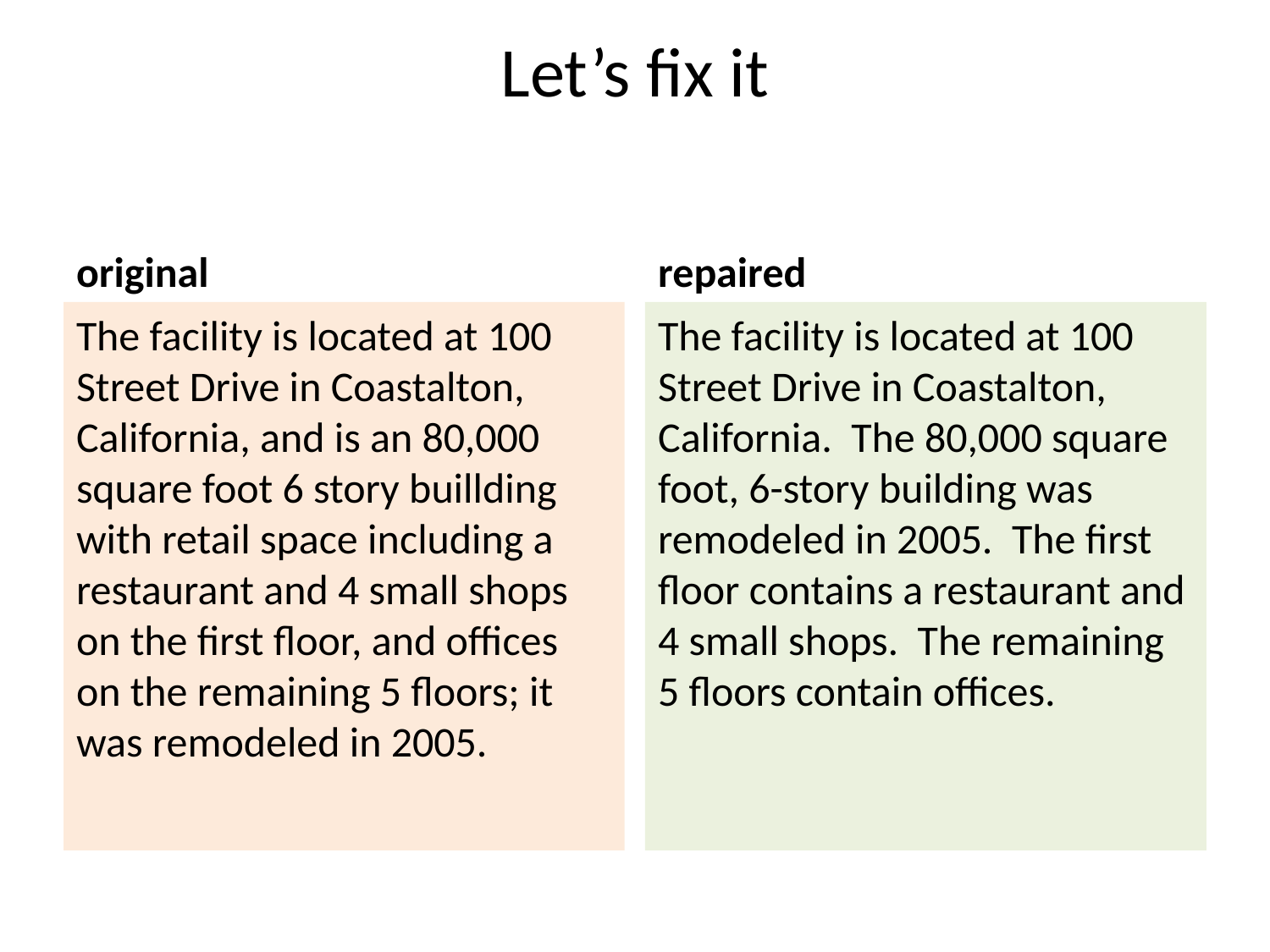

# Let’s fix it
original
repaired
The facility is located at 100 Street Drive in Coastalton, California, and is an 80,000 square foot 6 story buillding with retail space including a restaurant and 4 small shops on the first floor, and offices on the remaining 5 floors; it was remodeled in 2005.

The facility is located at 100 Street Drive in Coastalton, California.  The 80,000 square foot, 6-story building was remodeled in 2005.  The first floor contains a restaurant and 4 small shops.  The remaining 5 floors contain offices.